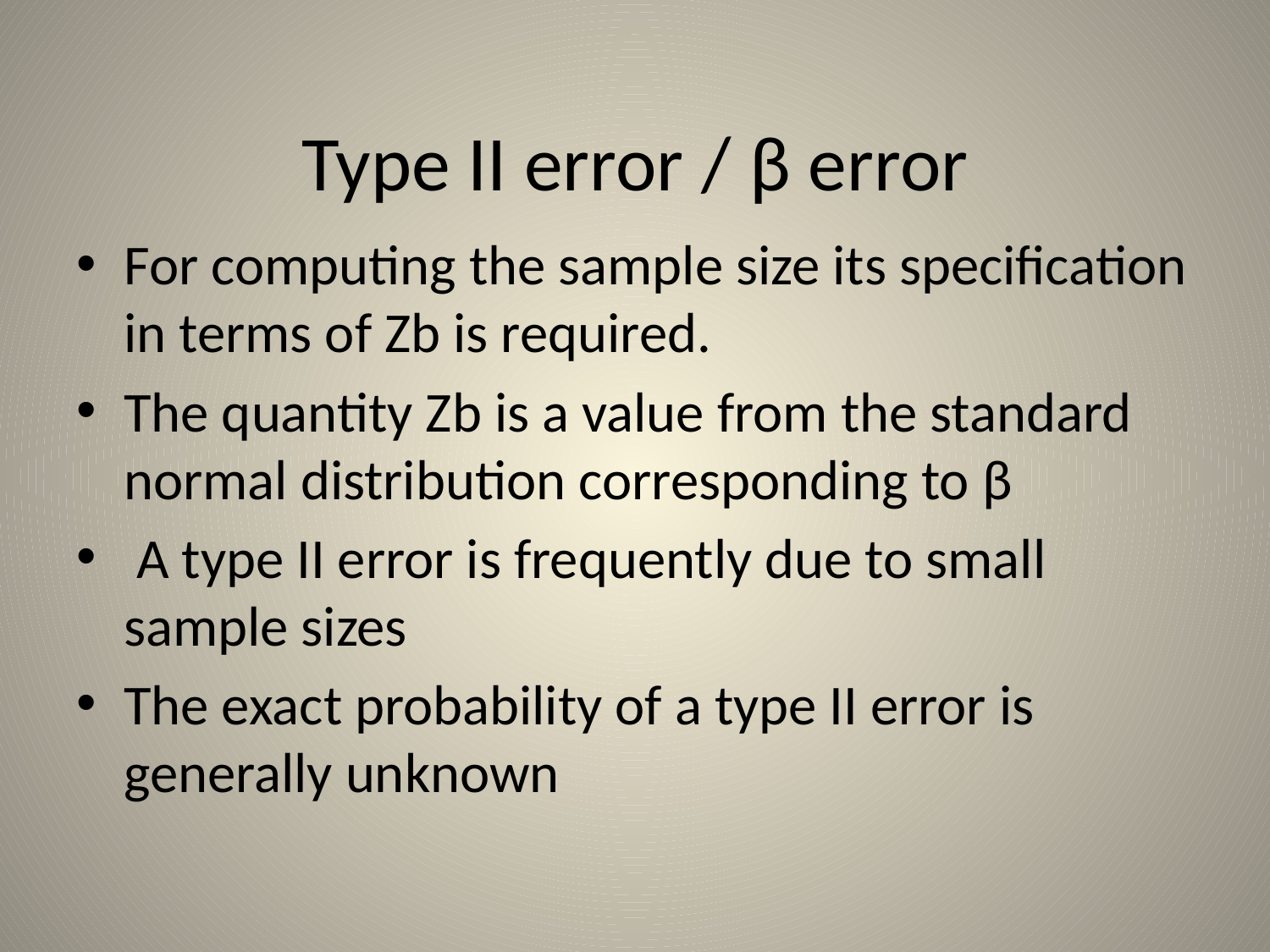

# Type II error / β error
For computing the sample size its specification in terms of Zb is required.
The quantity Zb is a value from the standard normal distribution corresponding to β
 A type II error is frequently due to small sample sizes
The exact probability of a type II error is generally unknown